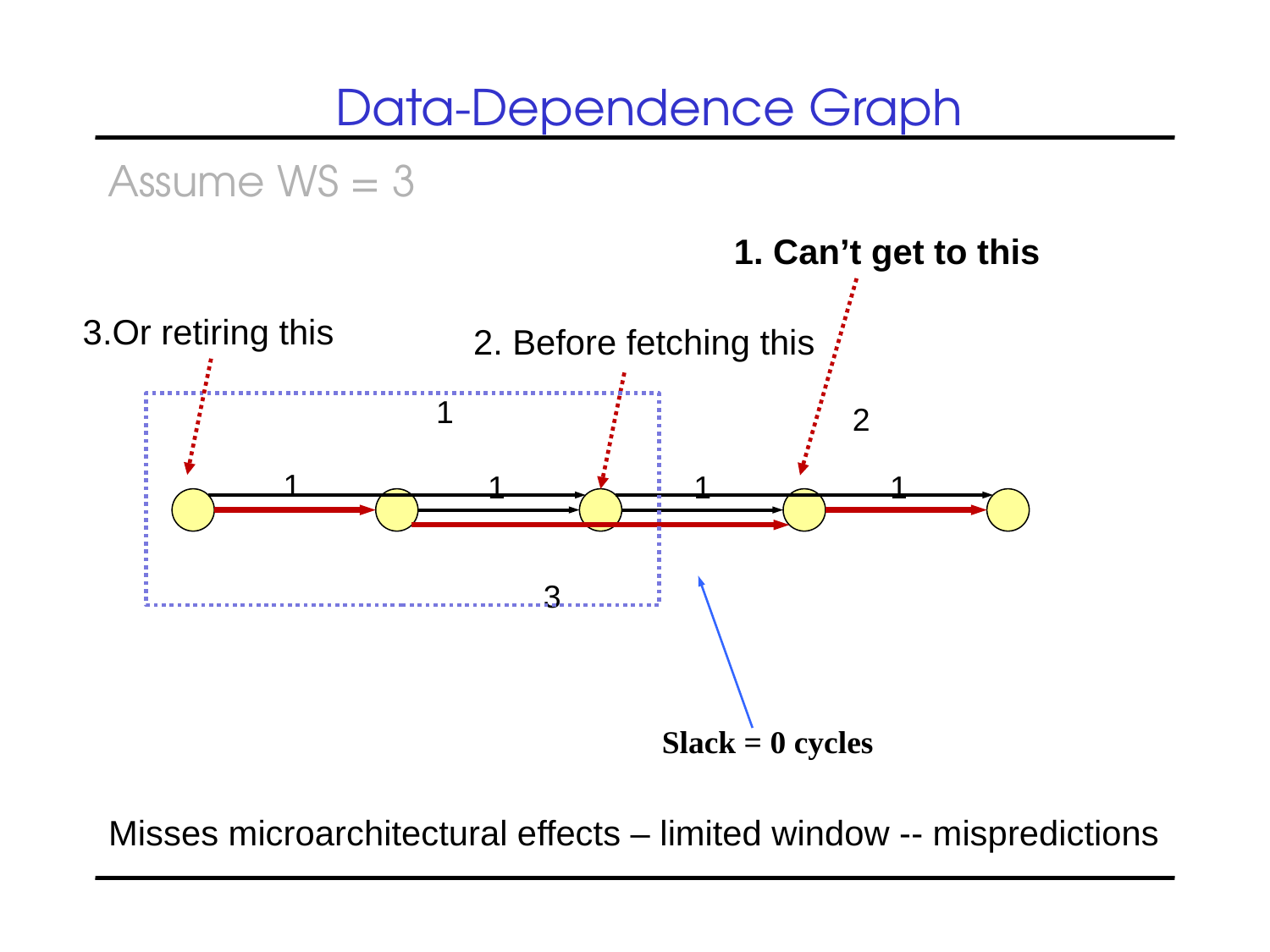

# Data-Dependence Graph
Assume WS = 3
1. Can’t get to this
3.Or retiring this
2. Before fetching this
1

2
1
1
1
1

3

Slack = 0 cycles
Misses microarchitectural effects – limited window -- mispredictions